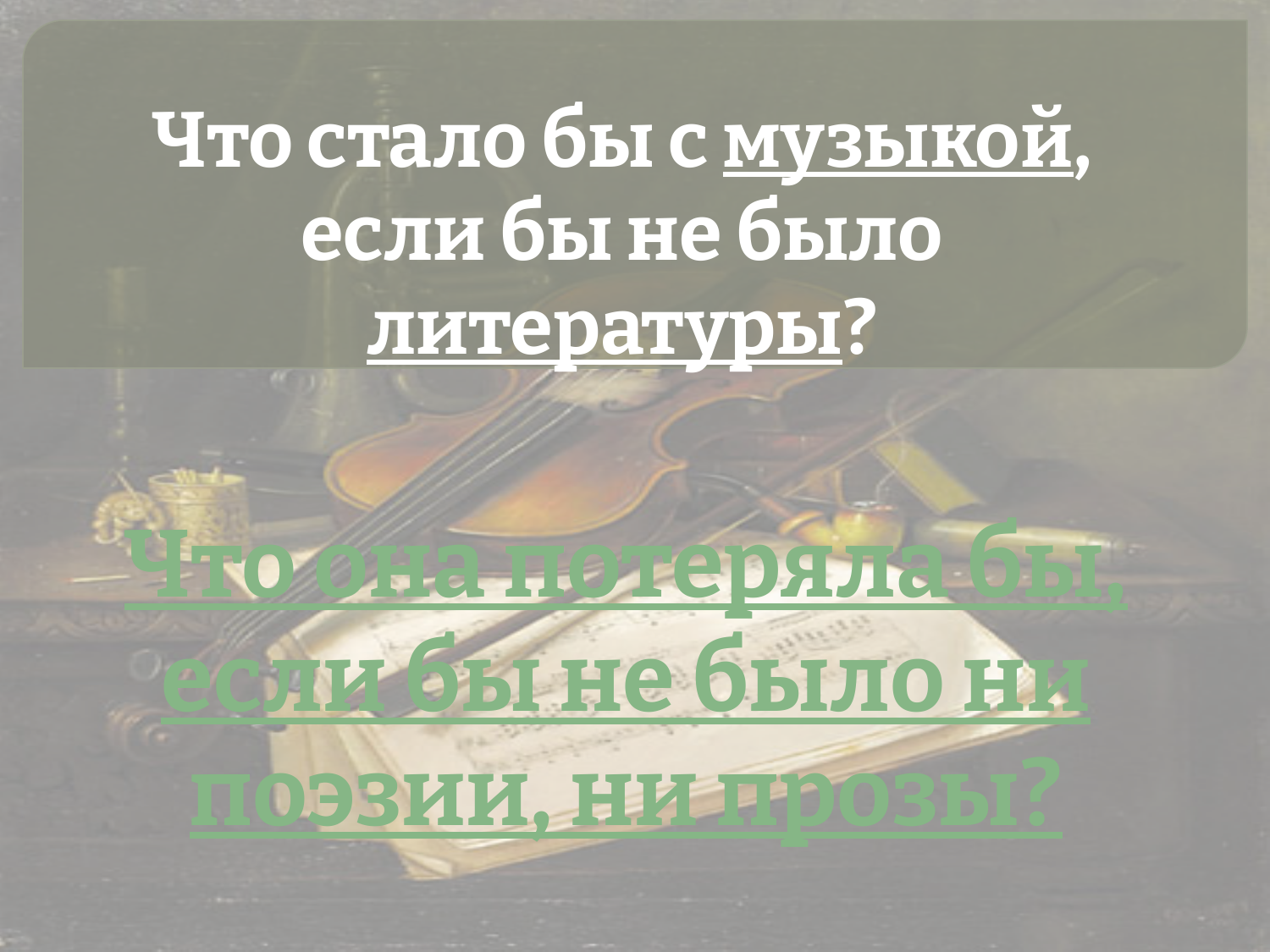

# Что стало бы с музыкой, если бы не было литературы?
Что она потеряла бы, если бы не было ни поэзии, ни прозы?